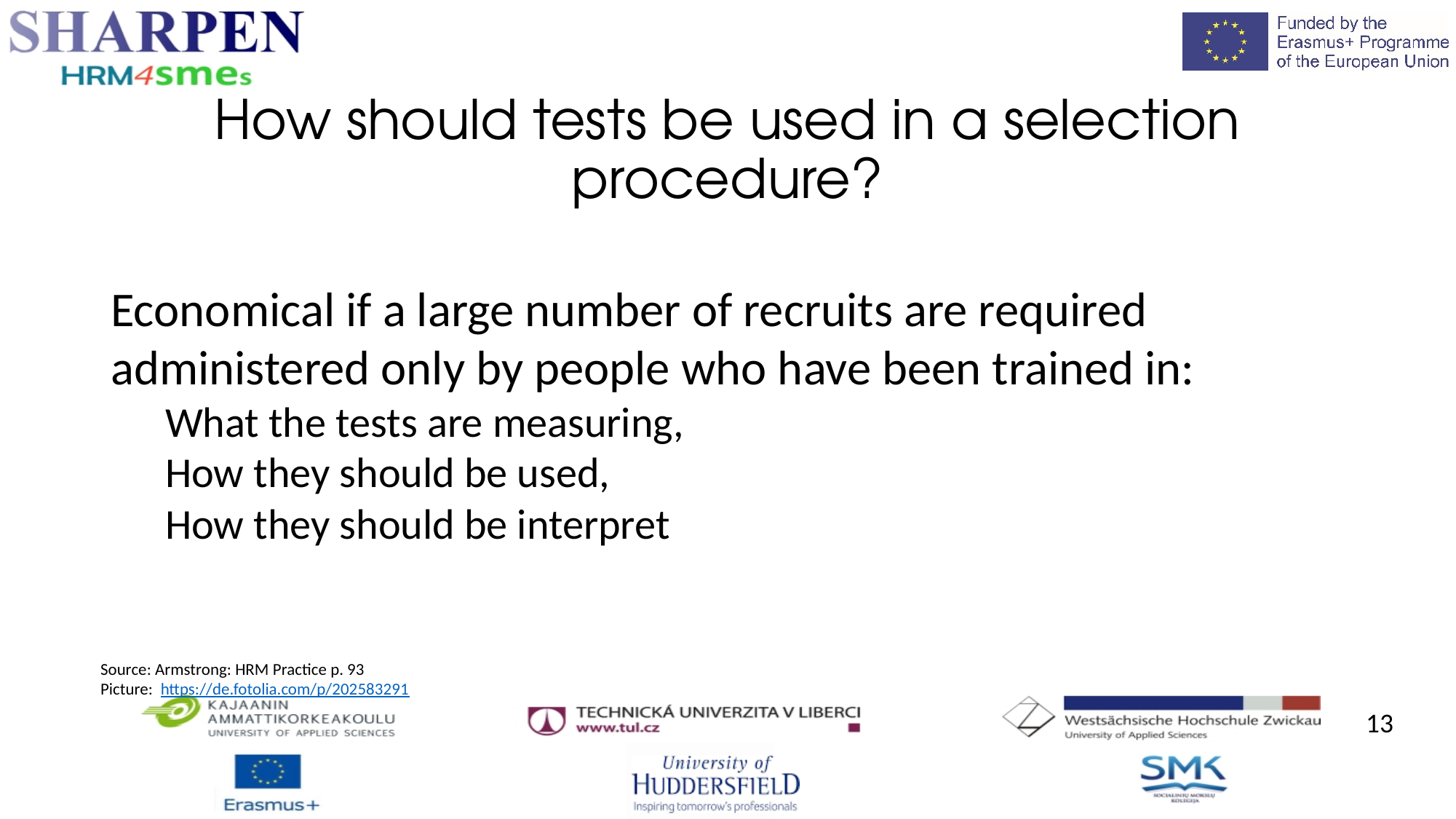

How should tests be used in a selection procedure?
Economical if a large number of recruits are required
administered only by people who have been trained in:
What the tests are measuring,
How they should be used,
How they should be interpret
Source: Armstrong: HRM Practice p. 93
Picture:  https://de.fotolia.com/p/202583291
13